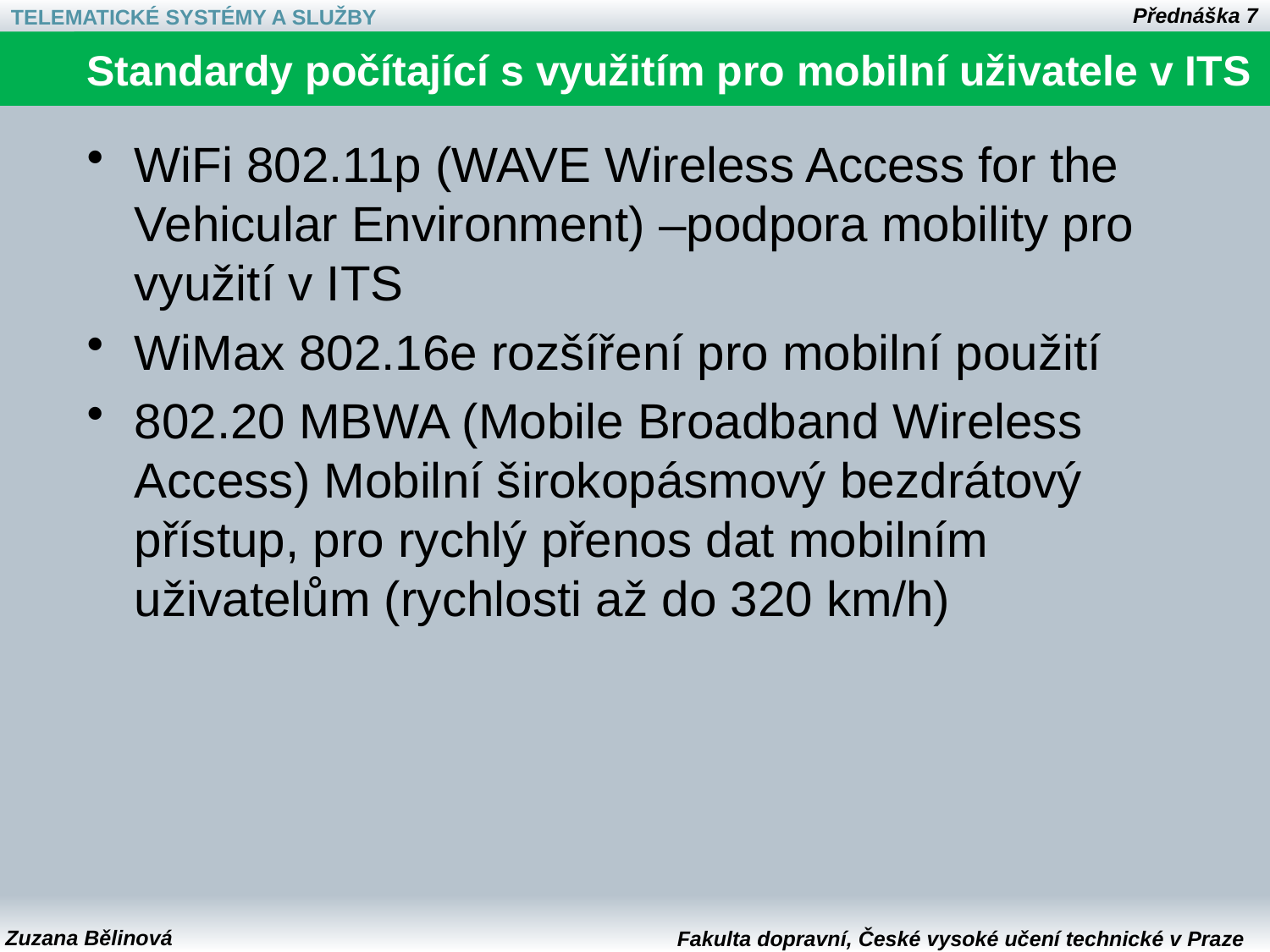

# Standardy počítající s využitím pro mobilní uživatele v ITS
WiFi 802.11p (WAVE Wireless Access for the Vehicular Environment) –podpora mobility pro využití v ITS
WiMax 802.16e rozšíření pro mobilní použití
802.20 MBWA (Mobile Broadband Wireless Access) Mobilní širokopásmový bezdrátový přístup, pro rychlý přenos dat mobilním uživatelům (rychlosti až do 320 km/h)